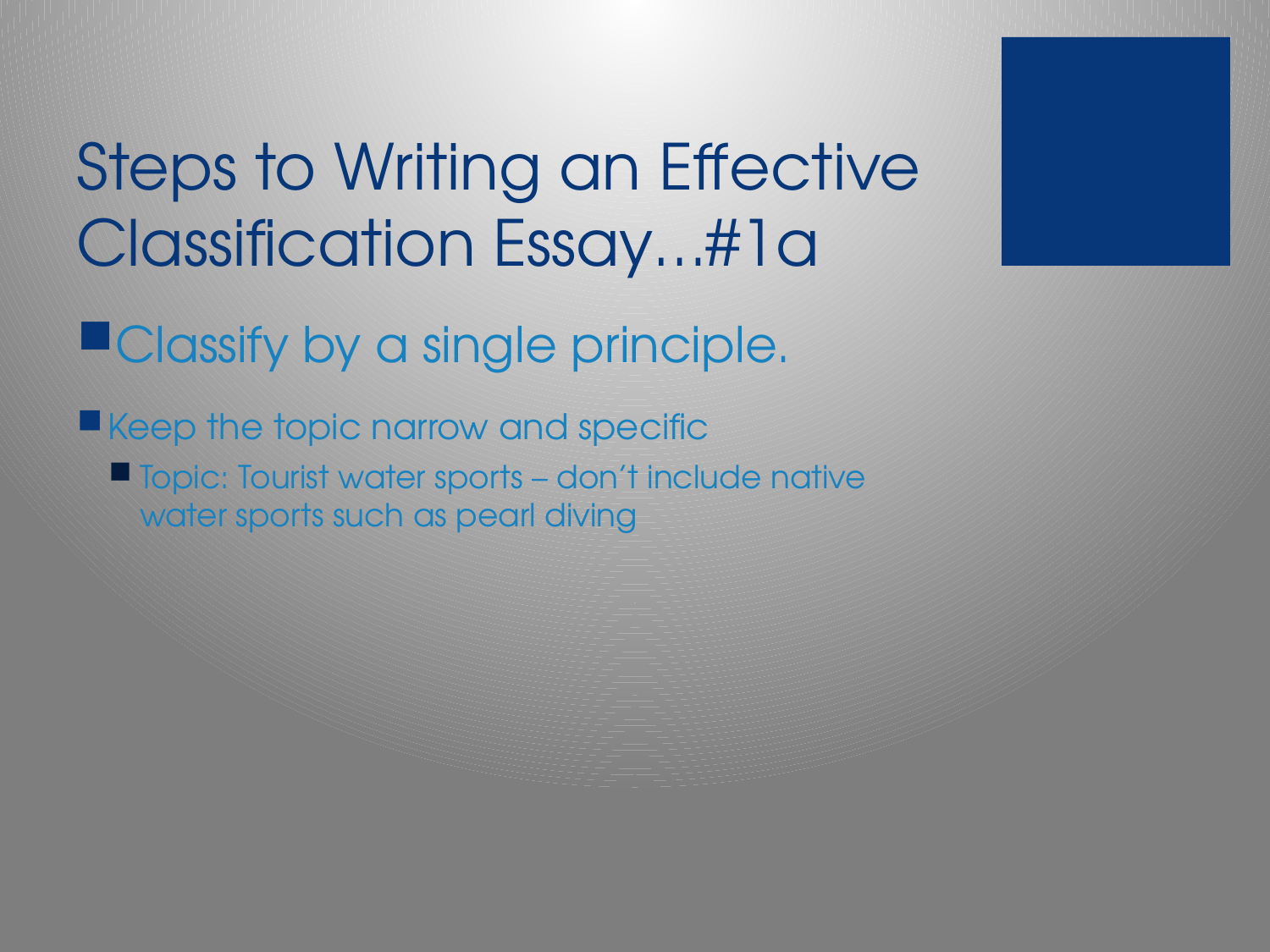

# Steps to Writing an Effective Classification Essay…#1a
Classify by a single principle.
Keep the topic narrow and specific
Topic: Tourist water sports – don’t include native water sports such as pearl diving